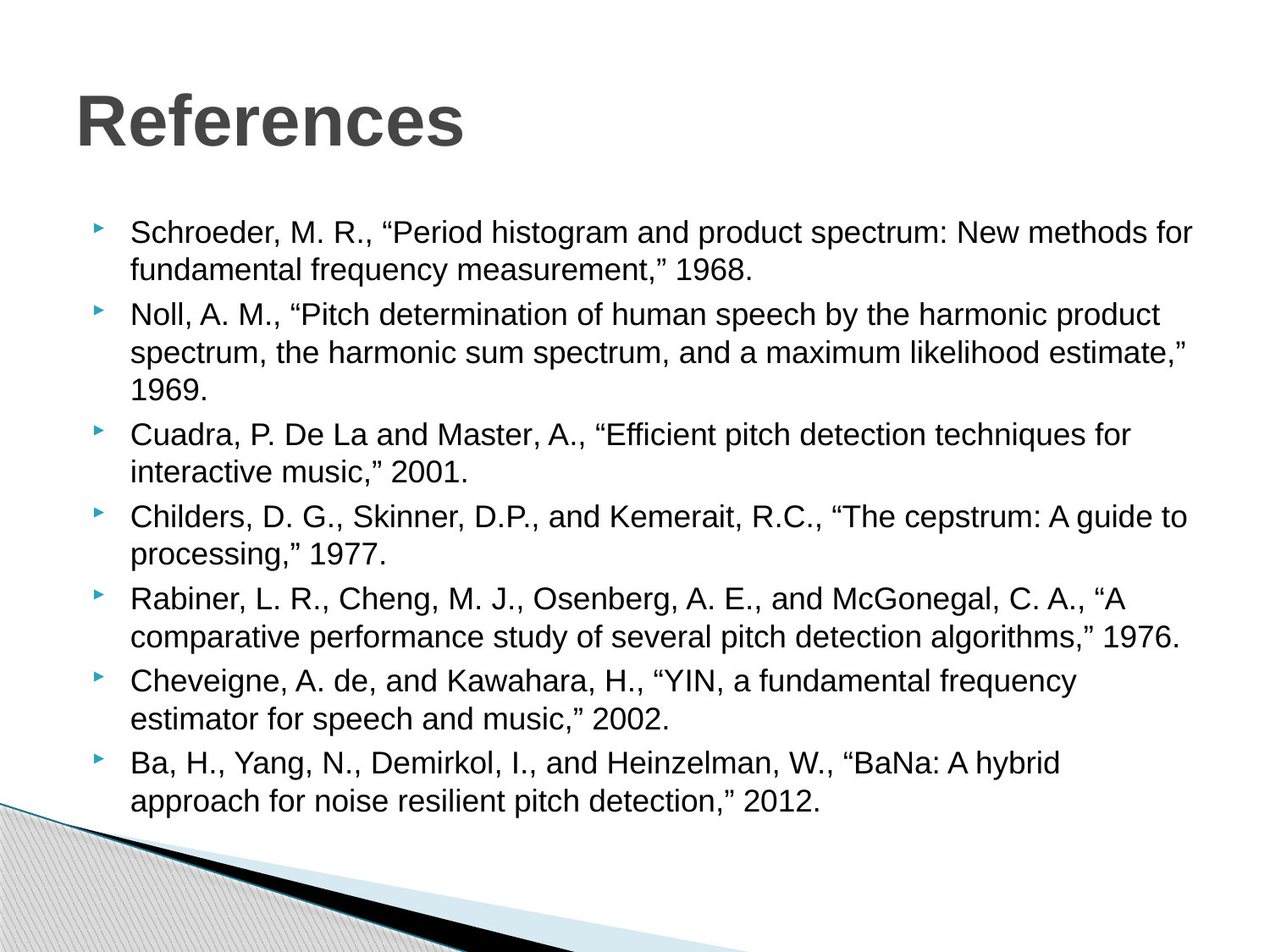

# References
Schroeder, M. R., “Period histogram and product spectrum: New methods for fundamental frequency measurement,” 1968.
Noll, A. M., “Pitch determination of human speech by the harmonic product spectrum, the harmonic sum spectrum, and a maximum likelihood estimate,” 1969.
Cuadra, P. De La and Master, A., “Efficient pitch detection techniques for interactive music,” 2001.
Childers, D. G., Skinner, D.P., and Kemerait, R.C., “The cepstrum: A guide to processing,” 1977.
Rabiner, L. R., Cheng, M. J., Osenberg, A. E., and McGonegal, C. A., “A comparative performance study of several pitch detection algorithms,” 1976.
Cheveigne, A. de, and Kawahara, H., “YIN, a fundamental frequency estimator for speech and music,” 2002.
Ba, H., Yang, N., Demirkol, I., and Heinzelman, W., “BaNa: A hybrid approach for noise resilient pitch detection,” 2012.